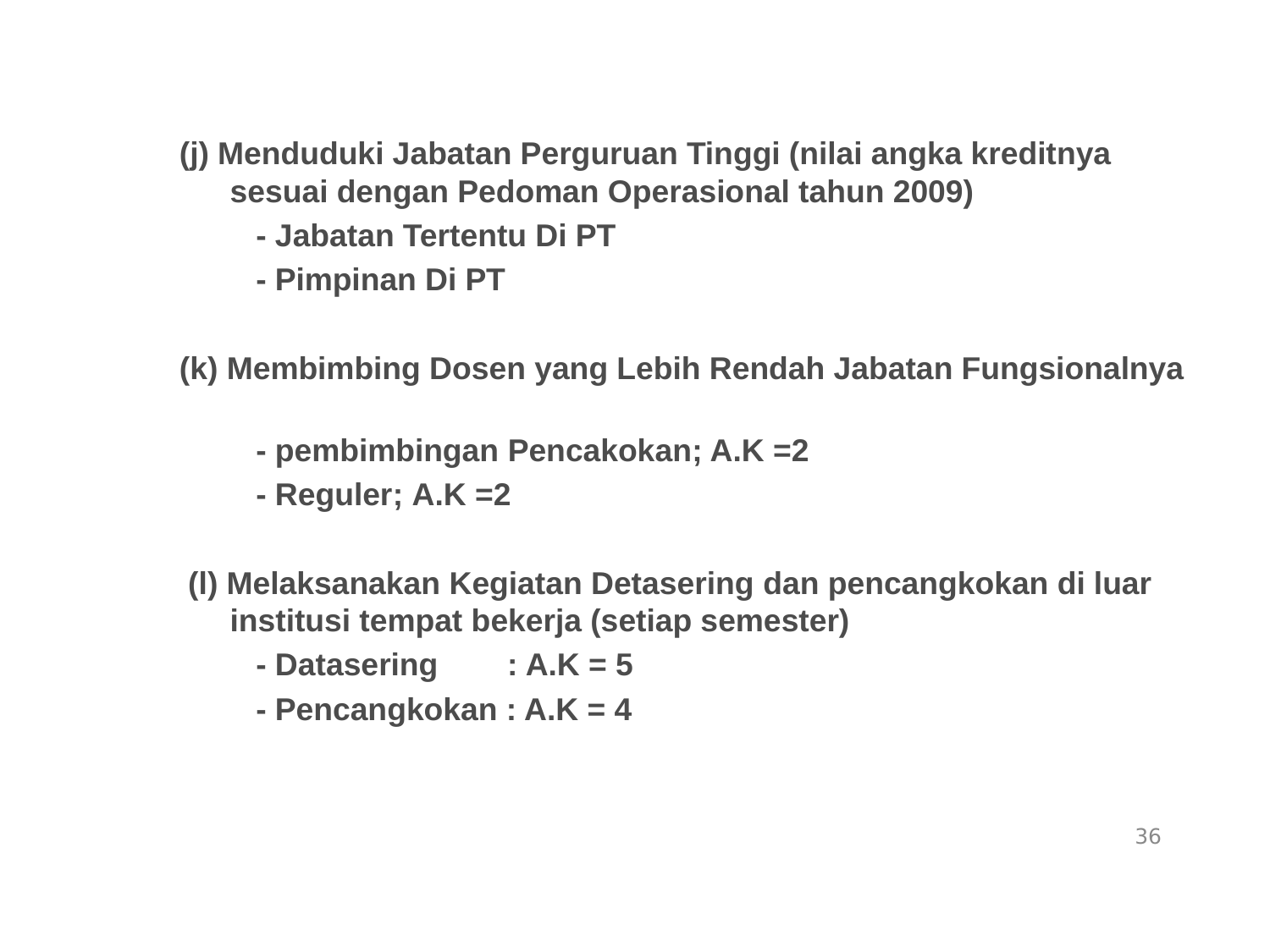

(j) Menduduki Jabatan Perguruan Tinggi (nilai angka kreditnya sesuai dengan Pedoman Operasional tahun 2009)
	   - Jabatan Tertentu Di PT
	   - Pimpinan Di PT

(k) Membimbing Dosen yang Lebih Rendah Jabatan Fungsionalnya
	   - pembimbingan Pencakokan; A.K =2
	   - Reguler; A.K =2

 (l) Melaksanakan Kegiatan Detasering dan pencangkokan di luar institusi tempat bekerja (setiap semester)
	   - Datasering        : A.K = 5
	   - Pencangkokan : A.K = 4

36